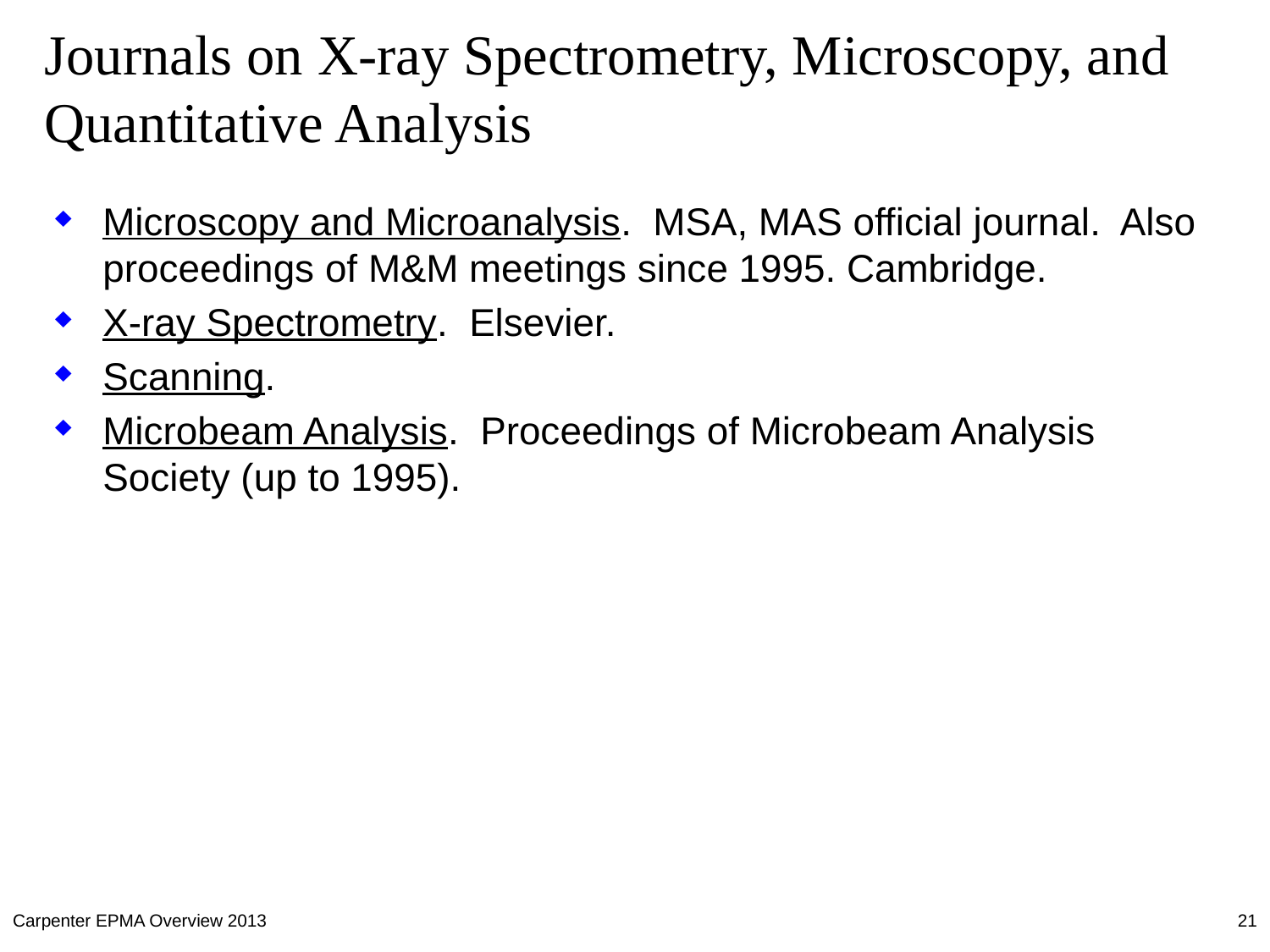

# Journals on X-ray Spectrometry, Microscopy, and Quantitative Analysis
Microscopy and Microanalysis.  MSA, MAS official journal.  Also proceedings of M&M meetings since 1995. Cambridge.
X-ray Spectrometry.  Elsevier.
Scanning.
Microbeam Analysis.  Proceedings of Microbeam Analysis Society (up to 1995).

Carpenter EPMA Overview 2013
21